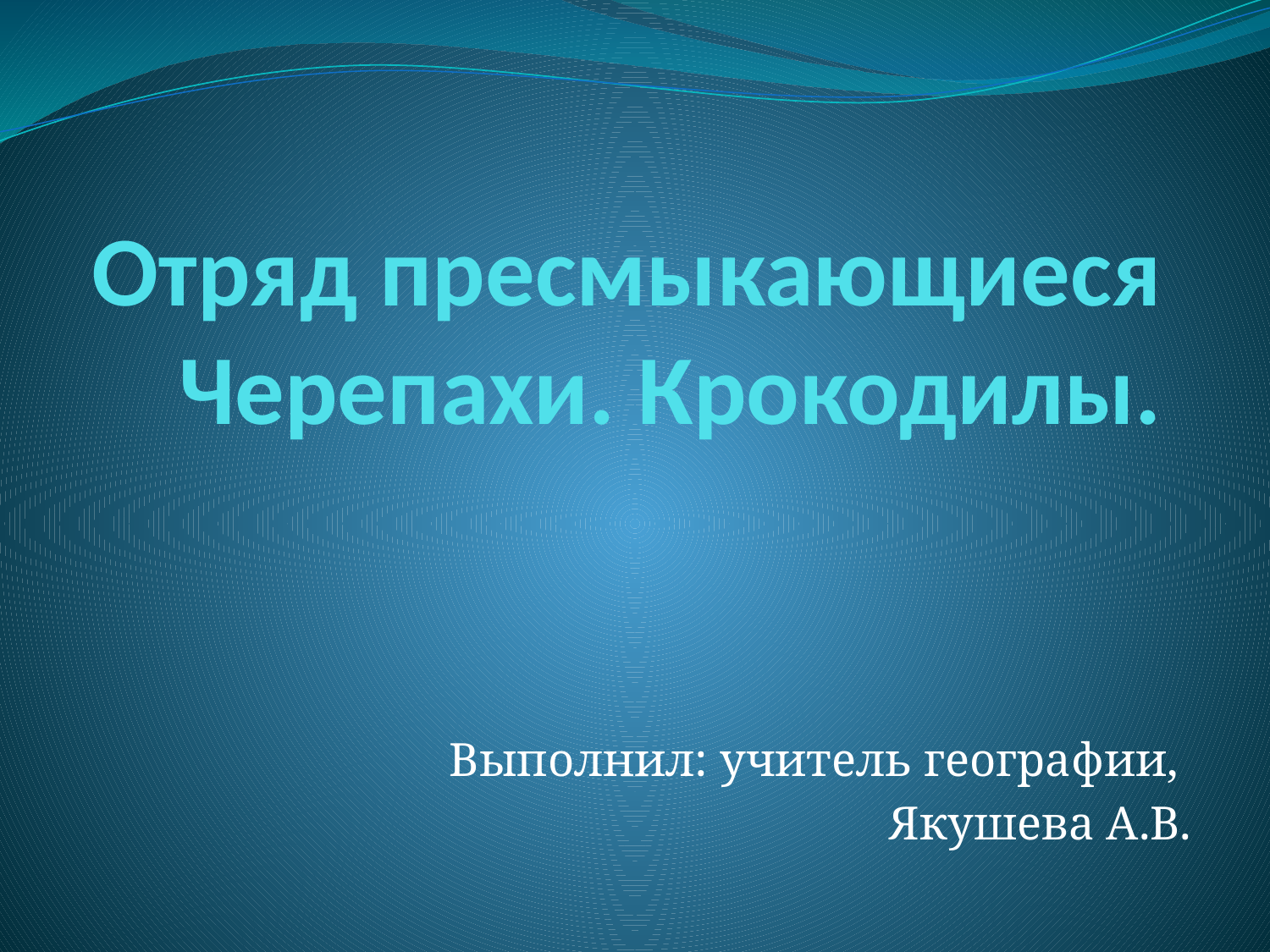

# Отряд пресмыкающиеся Черепахи. Крокодилы.
Выполнил: учитель географии,
Якушева А.В.